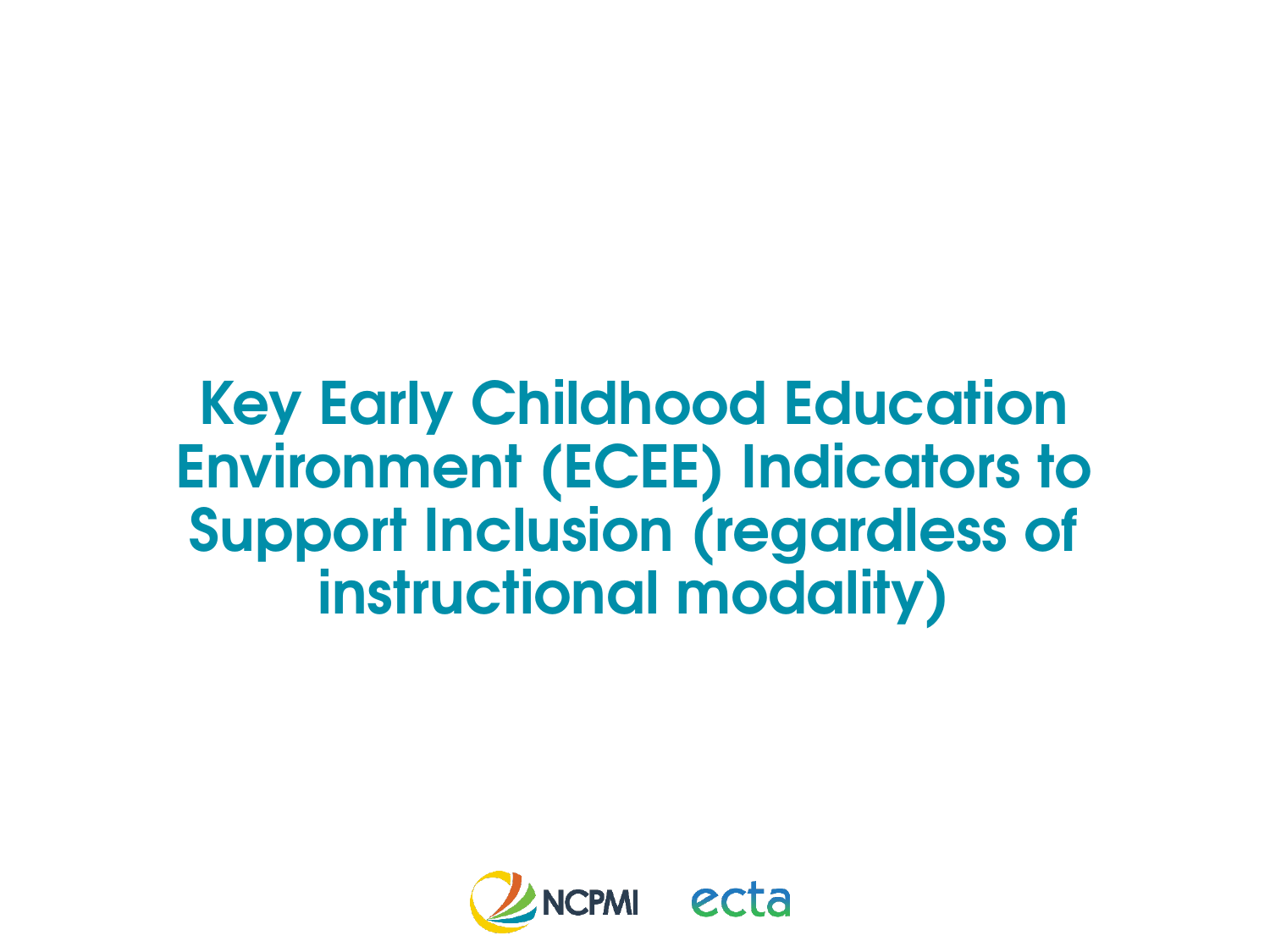

# Key Early Childhood Education Environment (ECEE) Indicators to Support Inclusion (regardless of instructional modality)